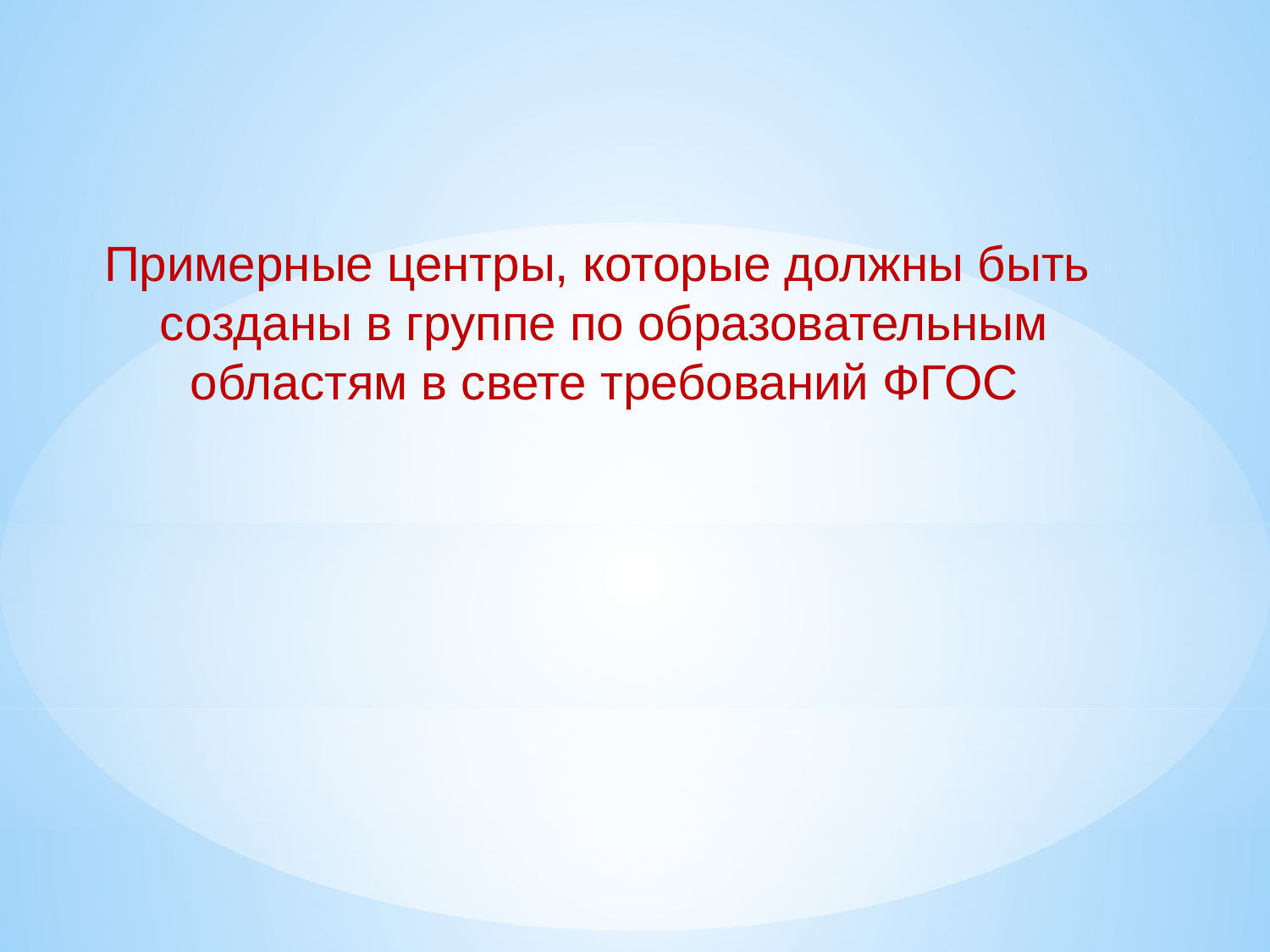

# Примерные центры, которые должны быть   созданы в группе по образовательным областям в свете требований ФГОС